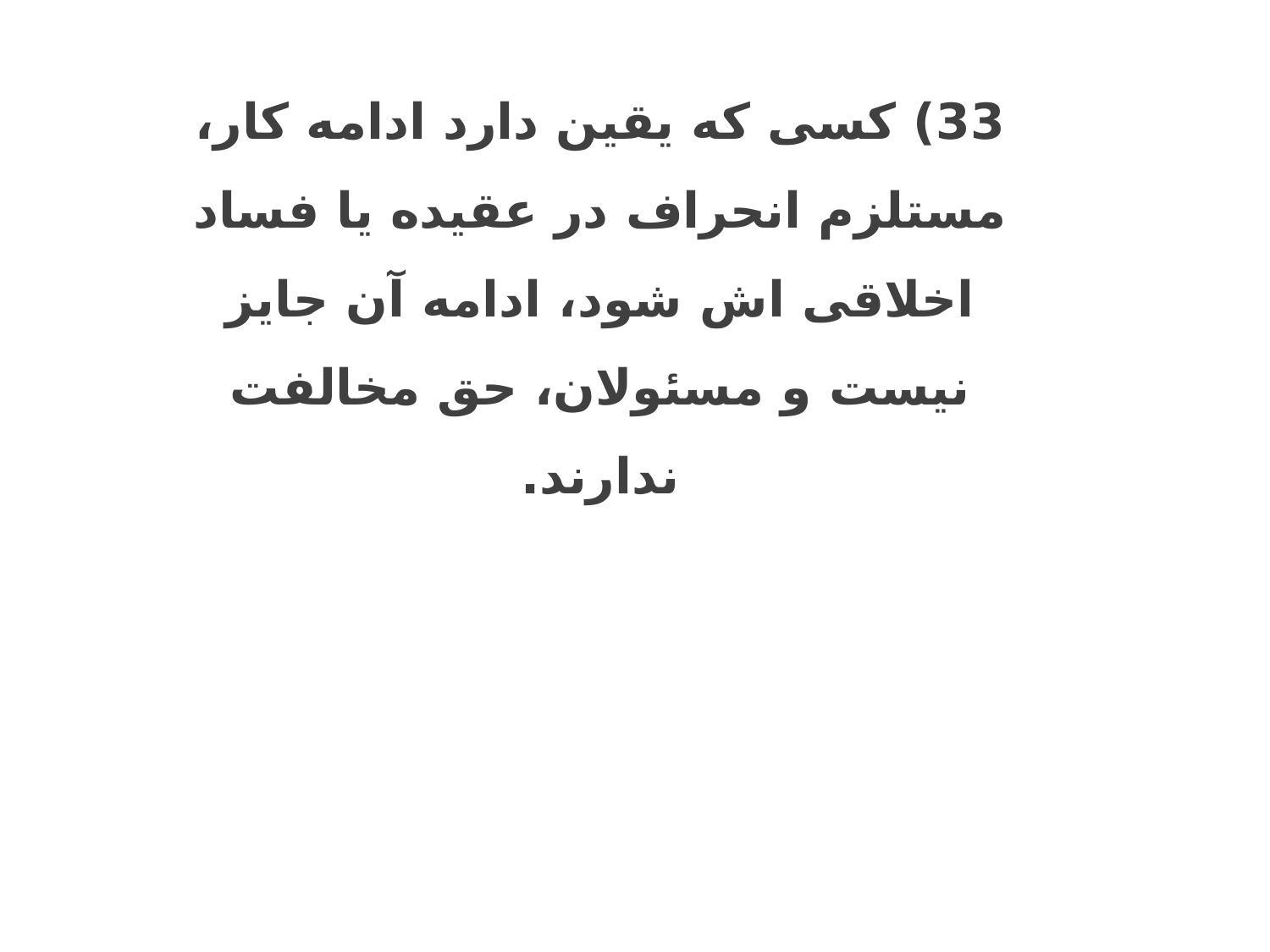

# 33) كسى كه يقين دارد ادامه کار، مستلزم انحراف در عقيده يا فساد اخلاقى اش شود، ادامه آن جايز نيست و مسئولان، حق مخالفت ندارند.